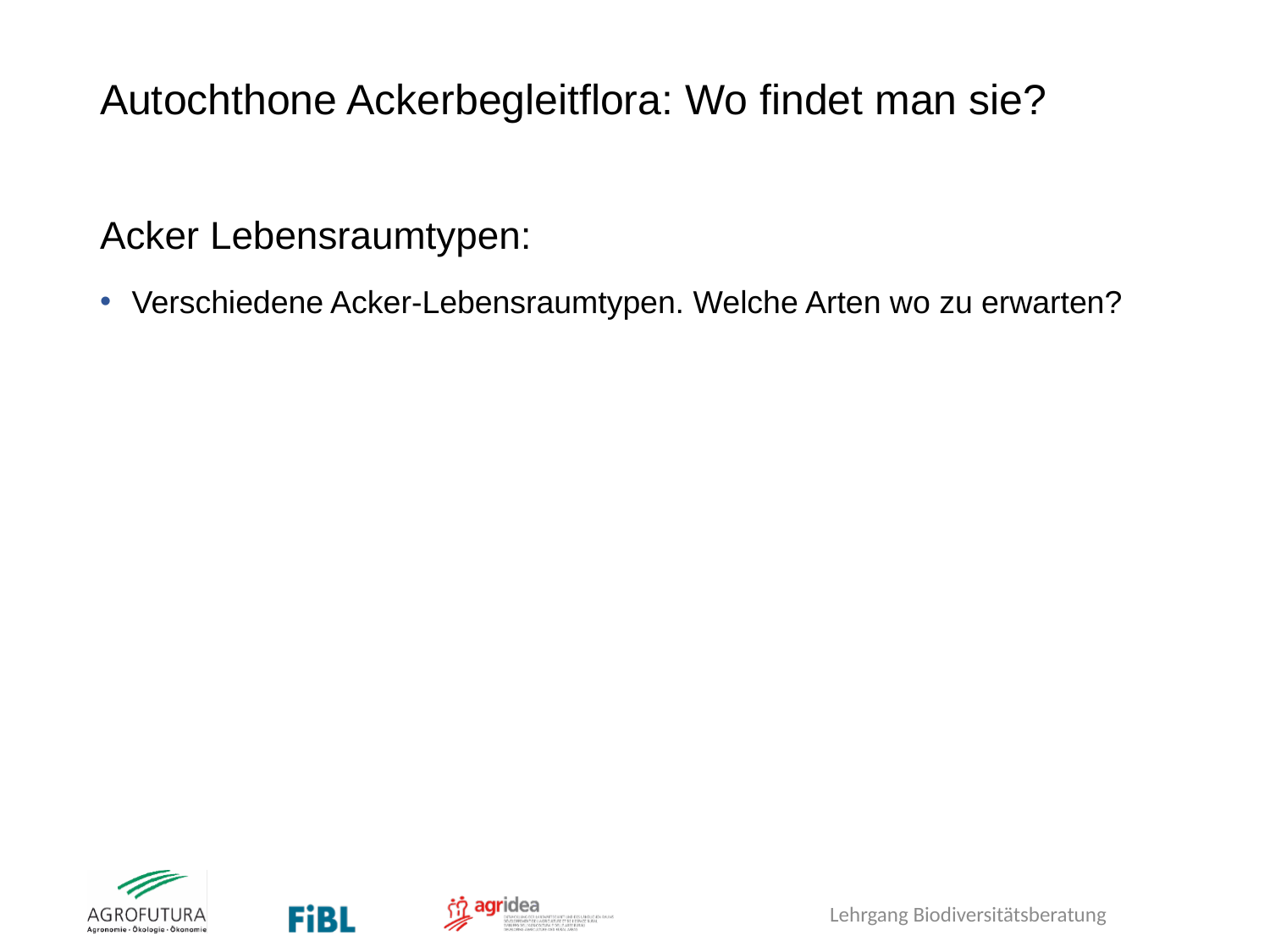

# Autochthone Ackerbegleitflora: Wo findet man sie?
Acker Lebensraumtypen:
Verschiedene Acker-Lebensraumtypen. Welche Arten wo zu erwarten?
Lehrgang Biodiversitätsberatung